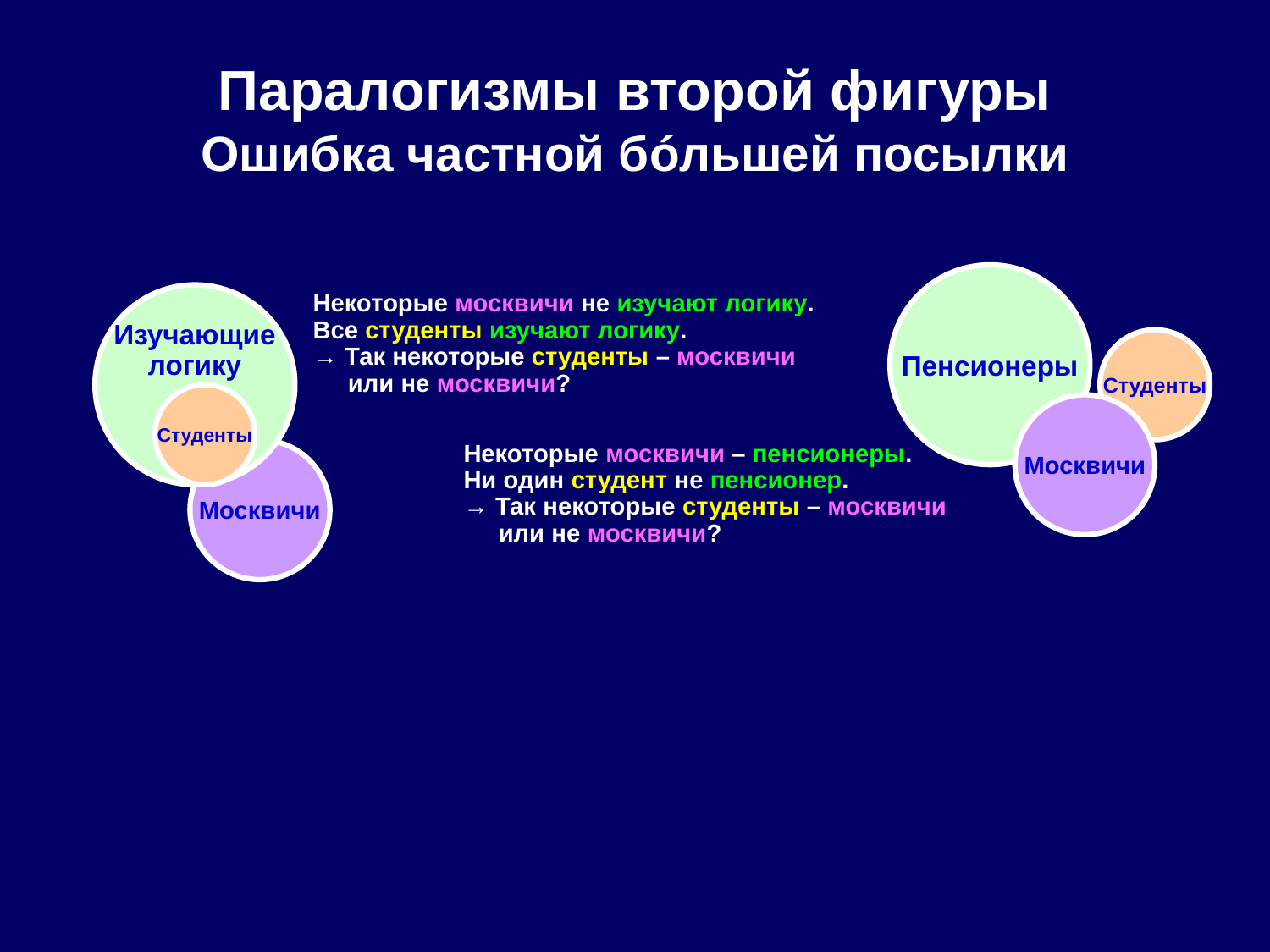

# Паралогизмы второй фигуры Ошибка частной бóльшей посылки
Пенсионеры
Изучающие
логику
Некоторые москвичи не изучают логику.
Все студенты изучают логику.
→ Так некоторые студенты – москвичи
     или не москвичи?
Студенты
Студенты
Москвичи
Некоторые москвичи – пенсионеры.
Ни один студент не пенсионер.
→ Так некоторые студенты – москвичи
     или не москвичи?
Москвичи